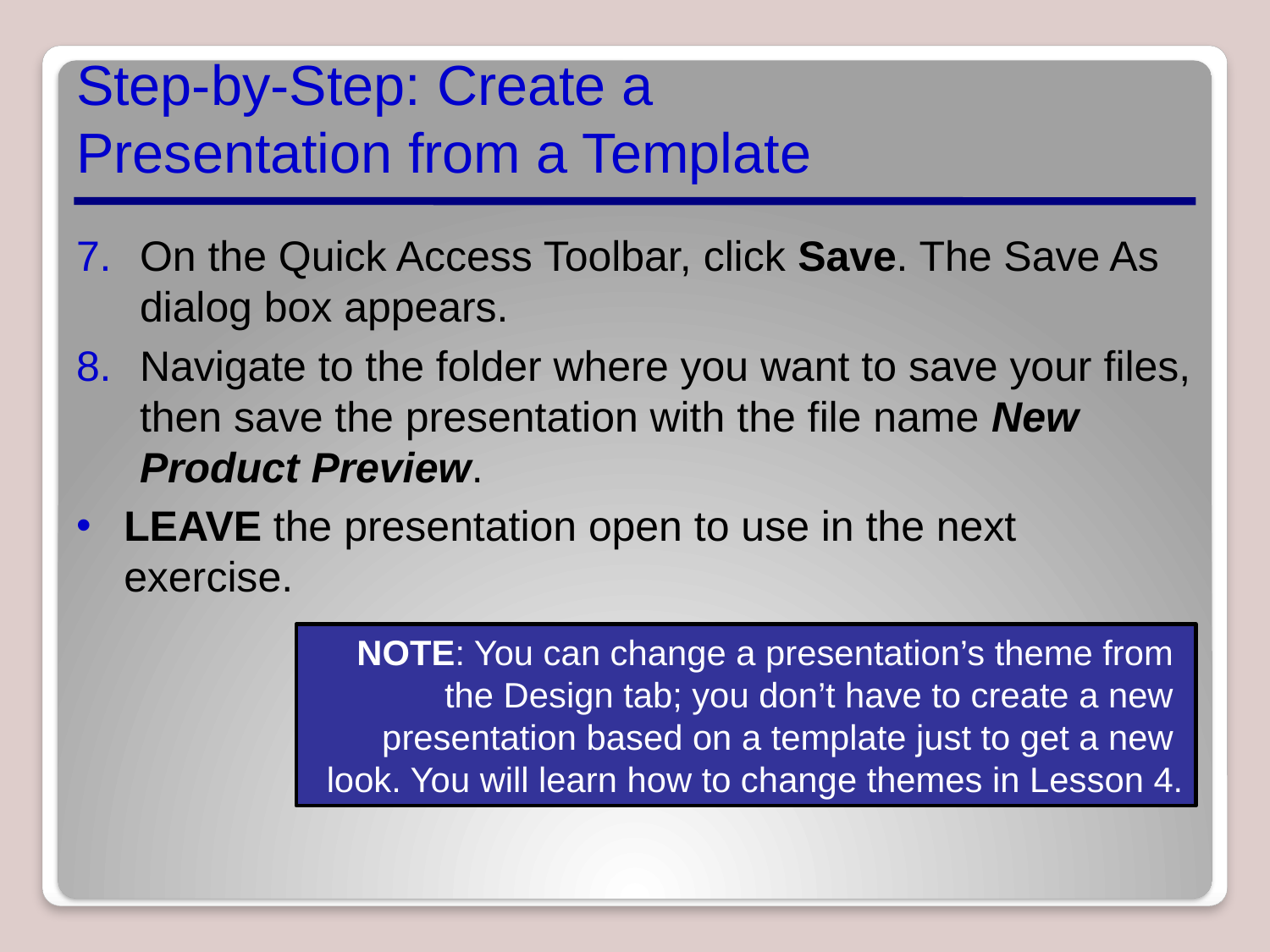

# Step-by-Step: Create a Presentation from a Template
On the Quick Access Toolbar, click Save. The Save As dialog box appears.
Navigate to the folder where you want to save your files, then save the presentation with the file name New Product Preview.
LEAVE the presentation open to use in the next exercise.

NOTE: You can change a presentation’s theme from
the Design tab; you don’t have to create a new
presentation based on a template just to get a new
look. You will learn how to change themes in Lesson 4.